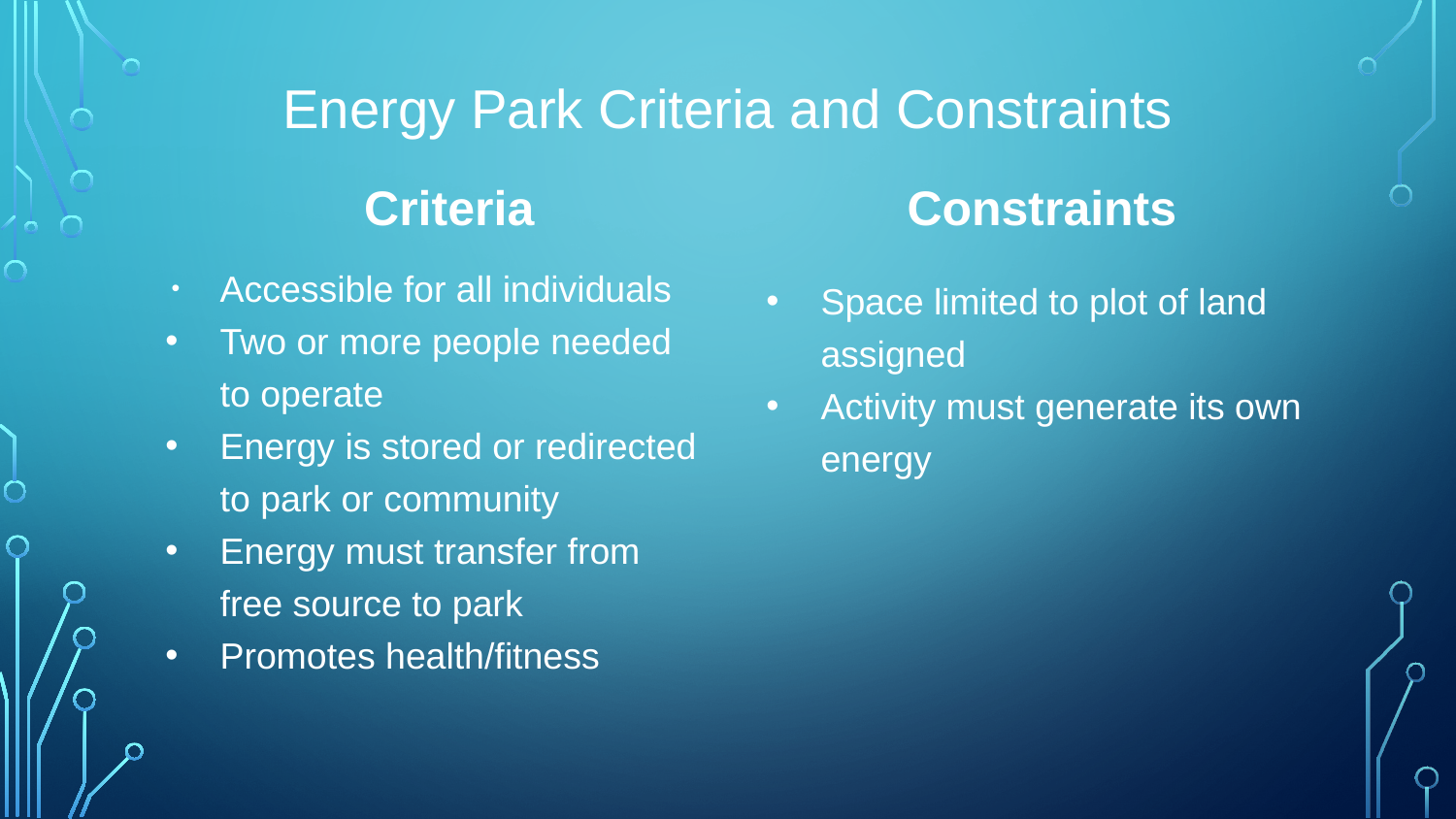

# Energy Park Criteria and Constraints
Constraints
Criteria
Accessible for all individuals
Two or more people needed to operate
Energy is stored or redirected to park or community
Energy must transfer from free source to park
Promotes health/fitness
Space limited to plot of land assigned
Activity must generate its own energy